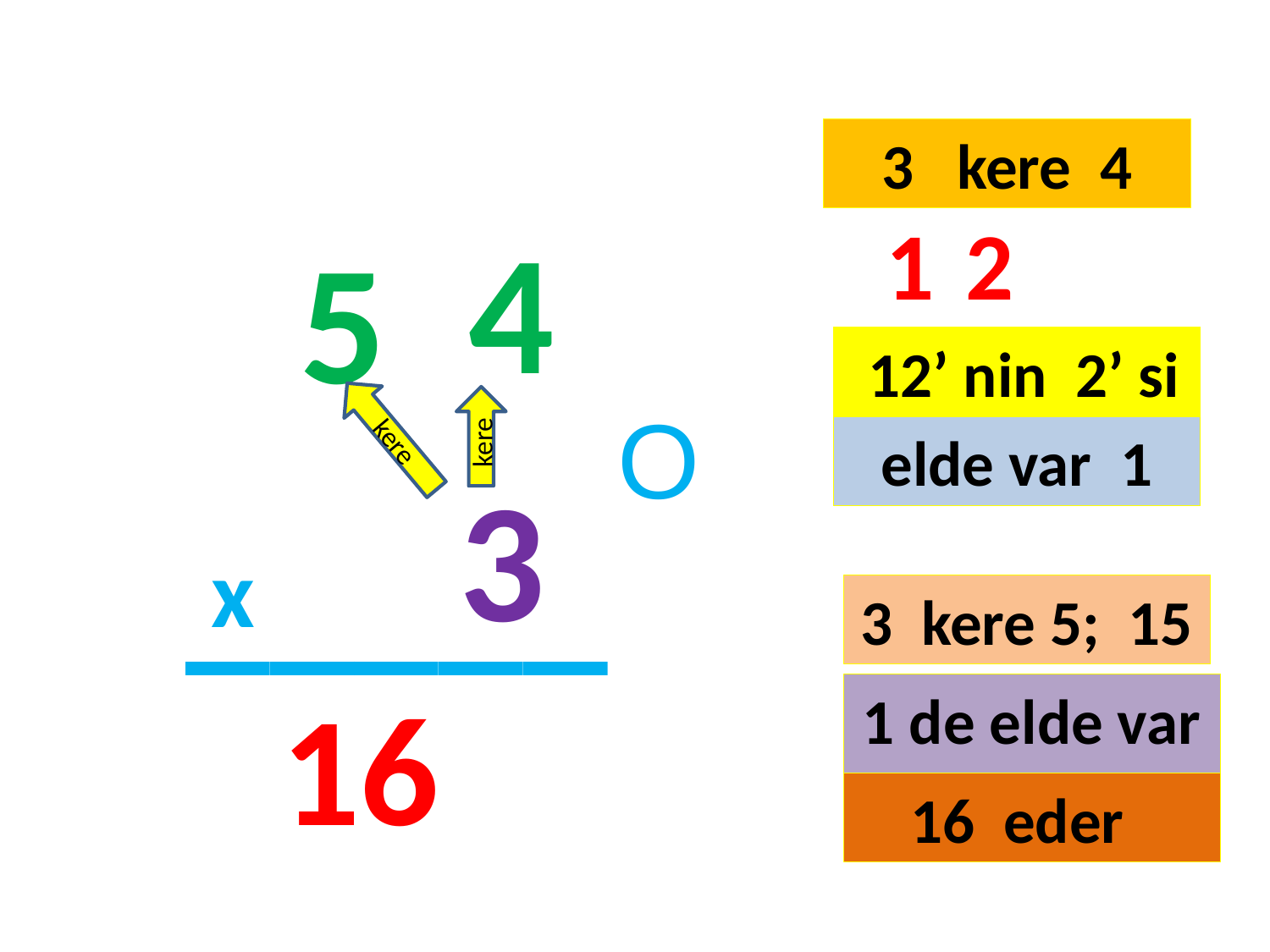

3   kere  4
4
1
2
5
#

 12’ nin  2’ si
kere
kere
O
elde var  1

3
_____

x
3  kere 5;  15
16
1 de elde var
16  eder